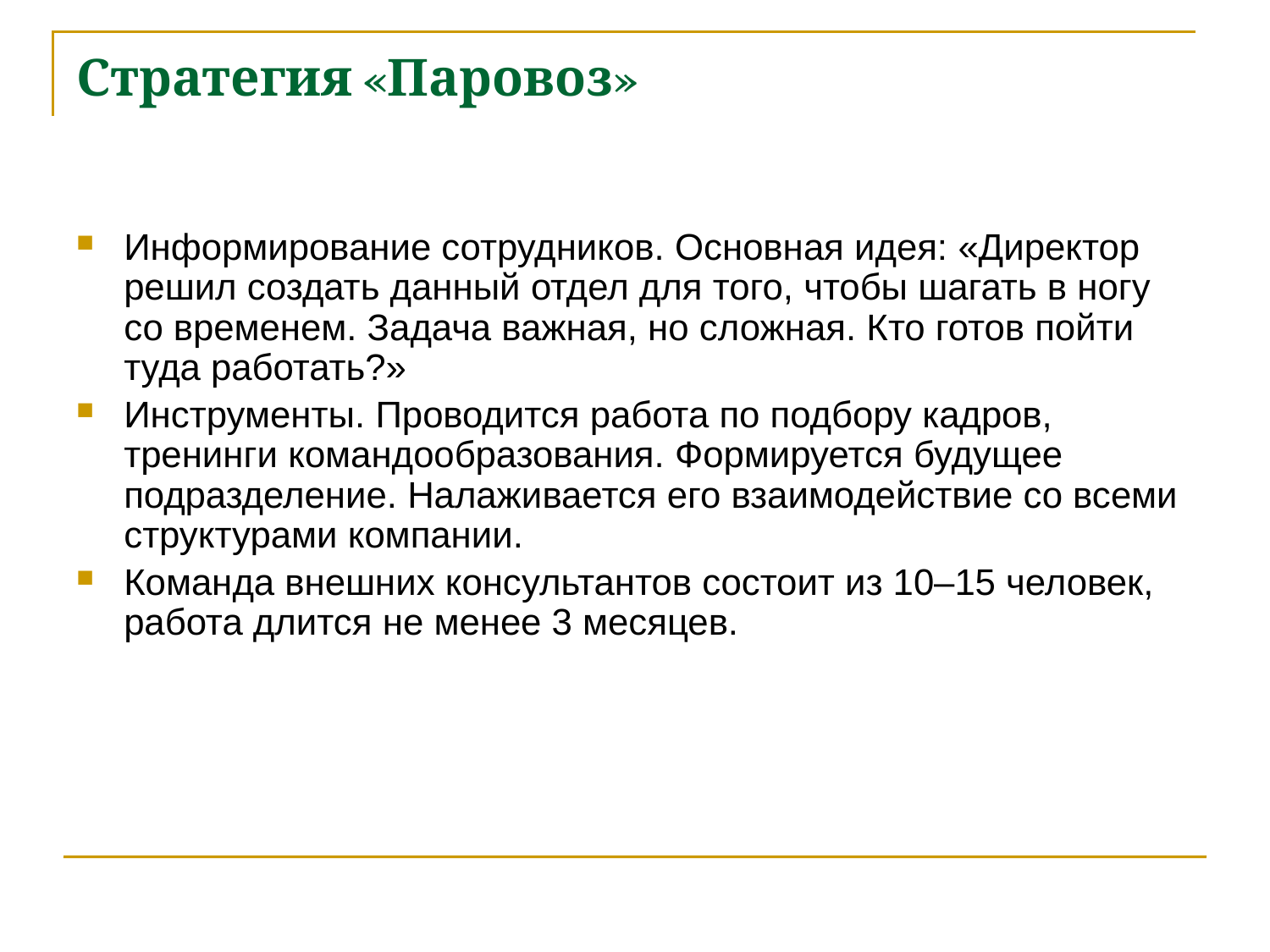

Стратегия «Паровоз»
Информирование сотрудников. Основная идея: «Директор решил создать данный отдел для того, чтобы шагать в ногу со временем. Задача важная, но сложная. Кто готов пойти туда работать?»
Инструменты. Проводится работа по подбору кадров, тренинги командообразования. Формируется будущее подразделение. Налаживается его взаимодействие со всеми структурами компании.
Команда внешних консультантов состоит из 10–15 человек, работа длится не менее 3 месяцев.